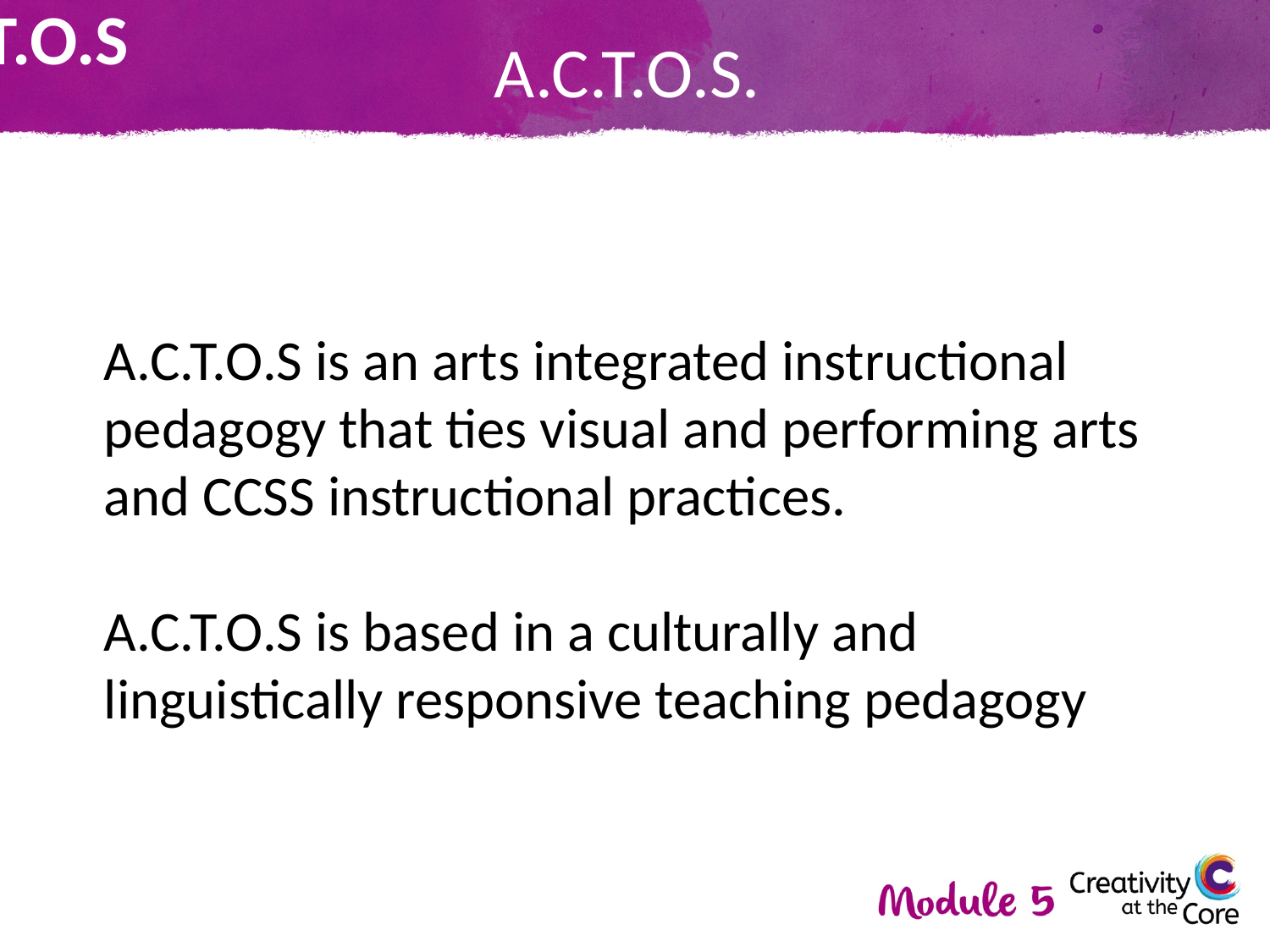

# A.C.T.O.S
A.C.T.O.S.
A.C.T.O.S is an arts integrated instructional pedagogy that ties visual and performing arts and CCSS instructional practices.

A.C.T.O.S is based in a culturally and linguistically responsive teaching pedagogy